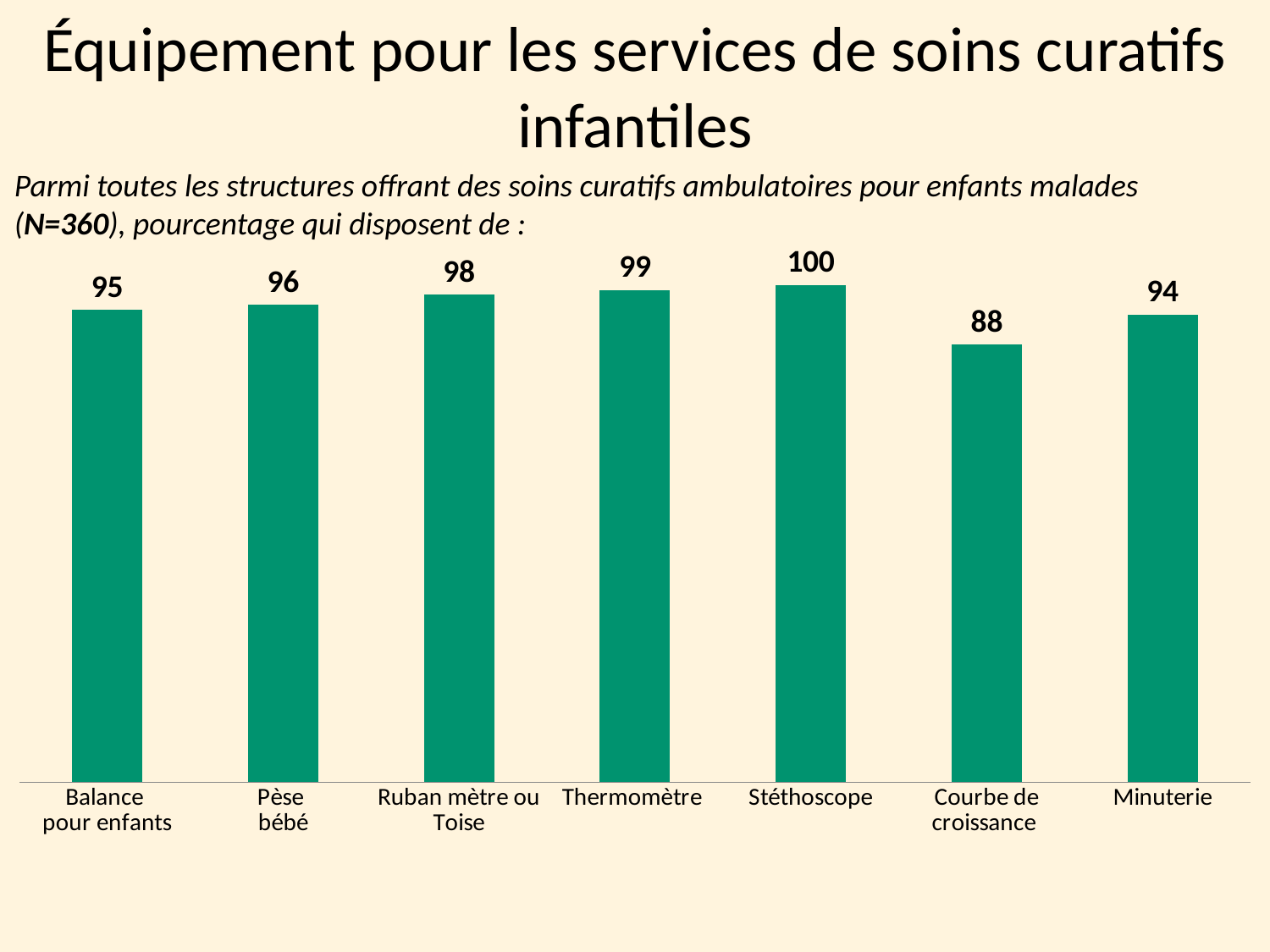

Équipement pour les services de soins curatifs infantiles
Parmi toutes les structures offrant des soins curatifs ambulatoires pour enfants malades (N=360), pourcentage qui disposent de :

### Chart

| Category | Series 1 |
|---|---|
| Balance
pour enfants | 95.0 |
| Pèse
bébé | 96.0 |
| Ruban mètre ou Toise
 | 98.0 |
| Thermomètre  | 99.0 |
| Stéthoscope | 100.0 |
| Courbe de croissance  | 88.0 |
| Minuterie | 94.0 |